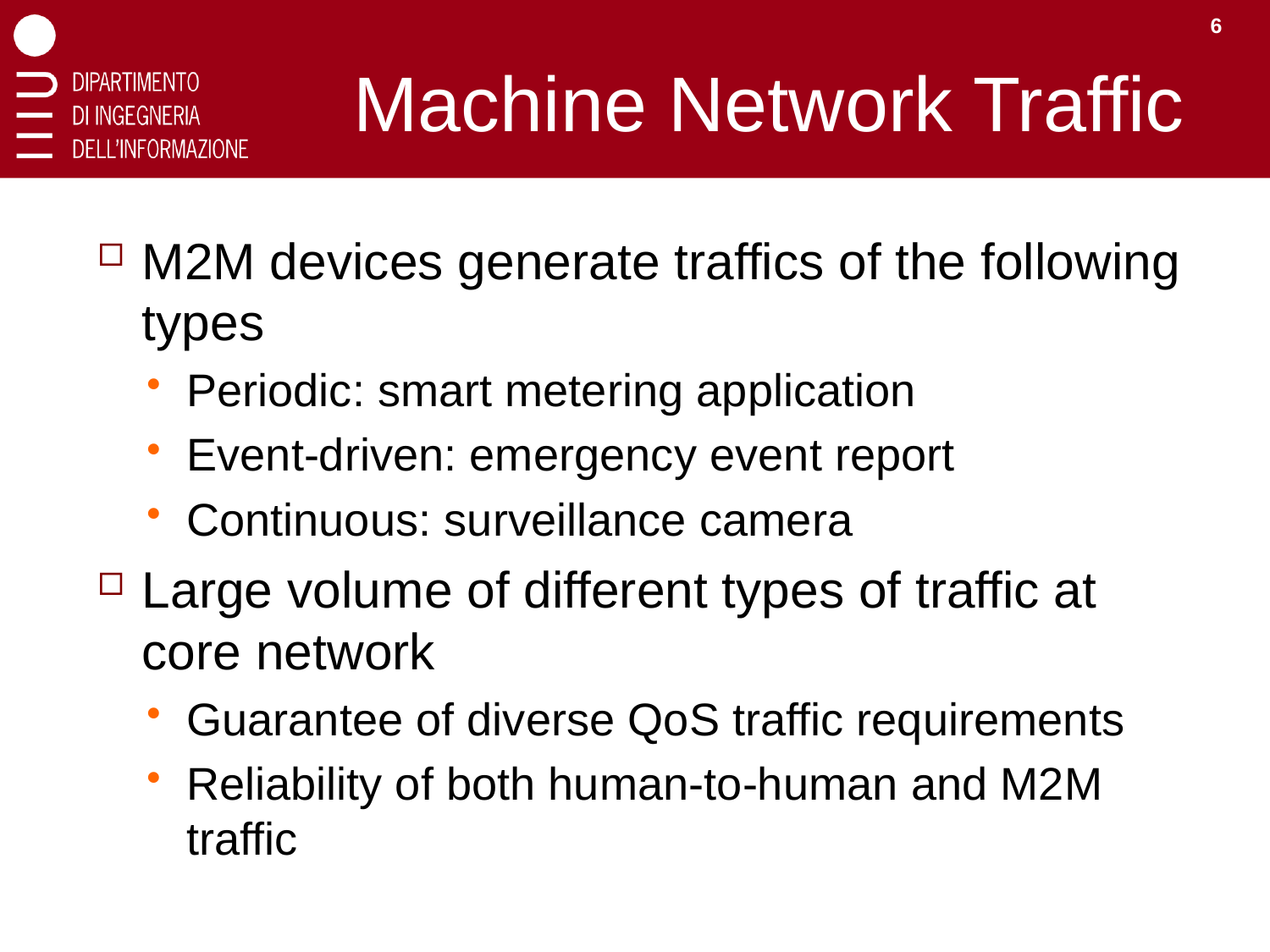

6
# Machine Network Traffic
M2M devices generate traffics of the following types
Periodic: smart metering application
Event-driven: emergency event report
Continuous: surveillance camera
Large volume of different types of traffic at core network
Guarantee of diverse QoS traffic requirements
Reliability of both human-to-human and M2M traffic